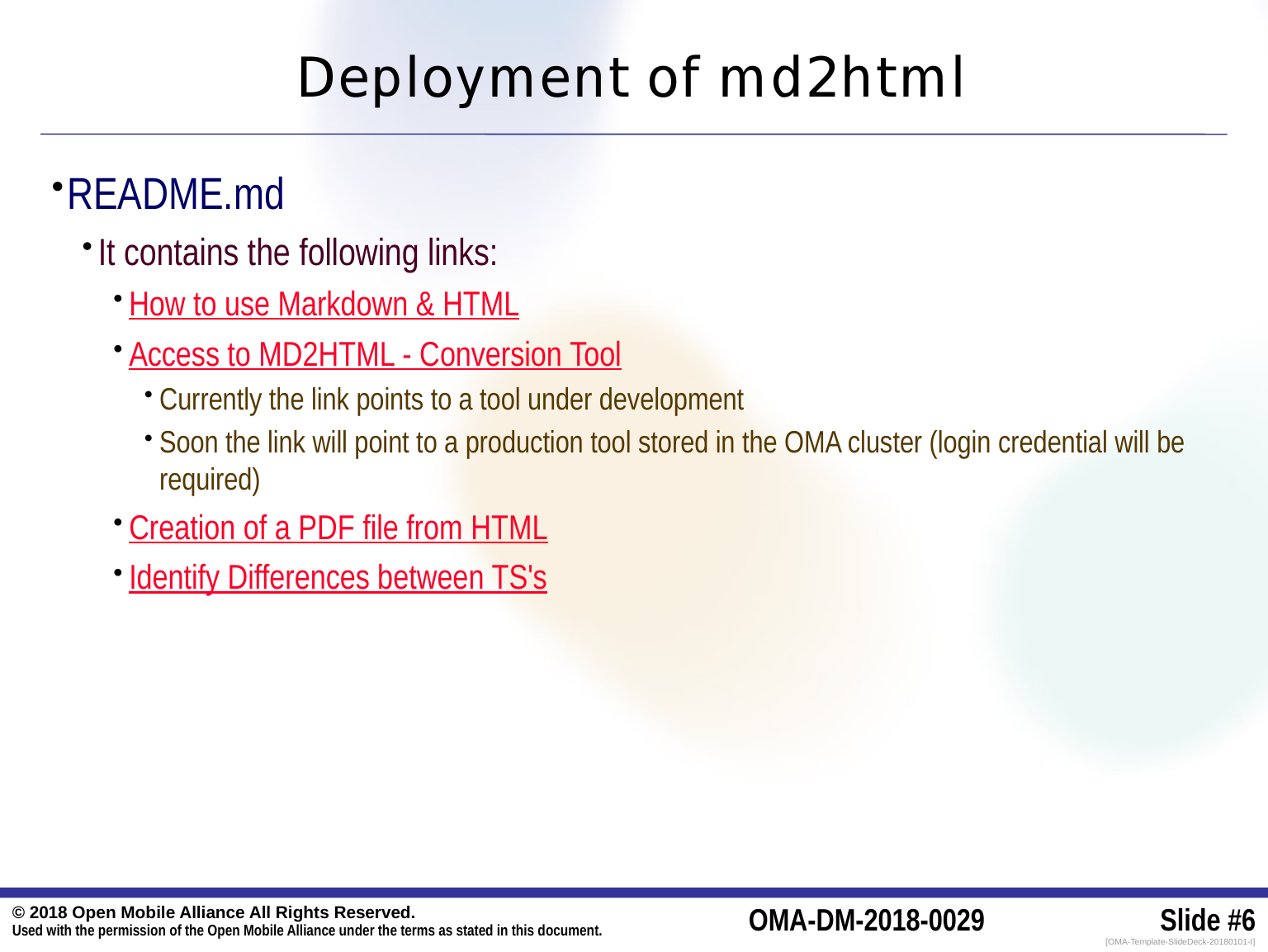

# Deployment of md2html
README.md
It contains the following links:
How to use Markdown & HTML
Access to MD2HTML - Conversion Tool
Currently the link points to a tool under development
Soon the link will point to a production tool stored in the OMA cluster (login credential will be required)
Creation of a PDF file from HTML
Identify Differences between TS's